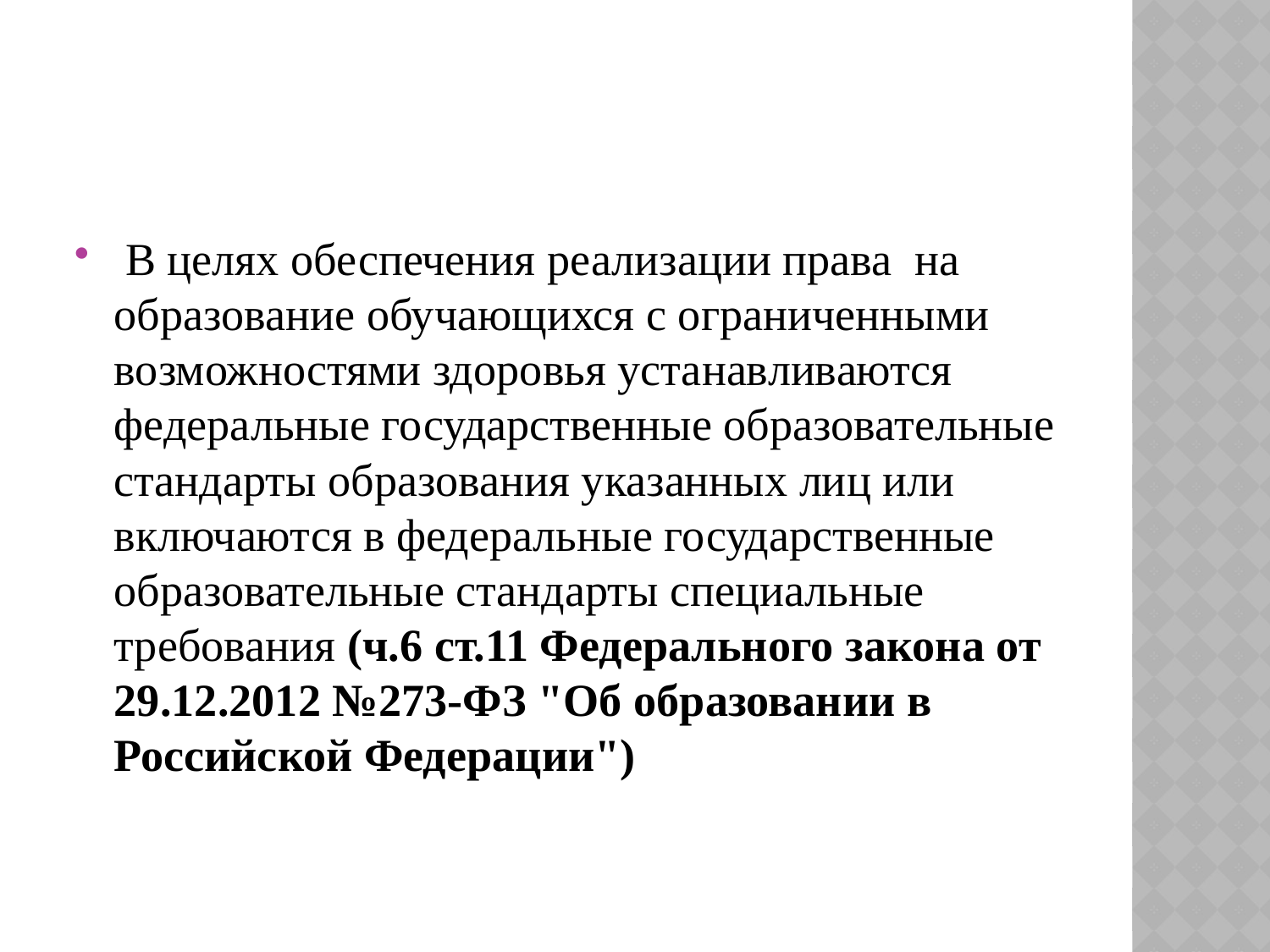

#
 В целях обеспечения реализации права  на образование обучающихся с ограниченными возможностями здоровья устанавливаются федеральные государственные образовательные стандарты образования указанных лиц или включаются в федеральные государственные образовательные стандарты специальные требования (ч.6 ст.11 Федерального закона от 29.12.2012 №273-ФЗ "Об образовании в Российской Федерации")